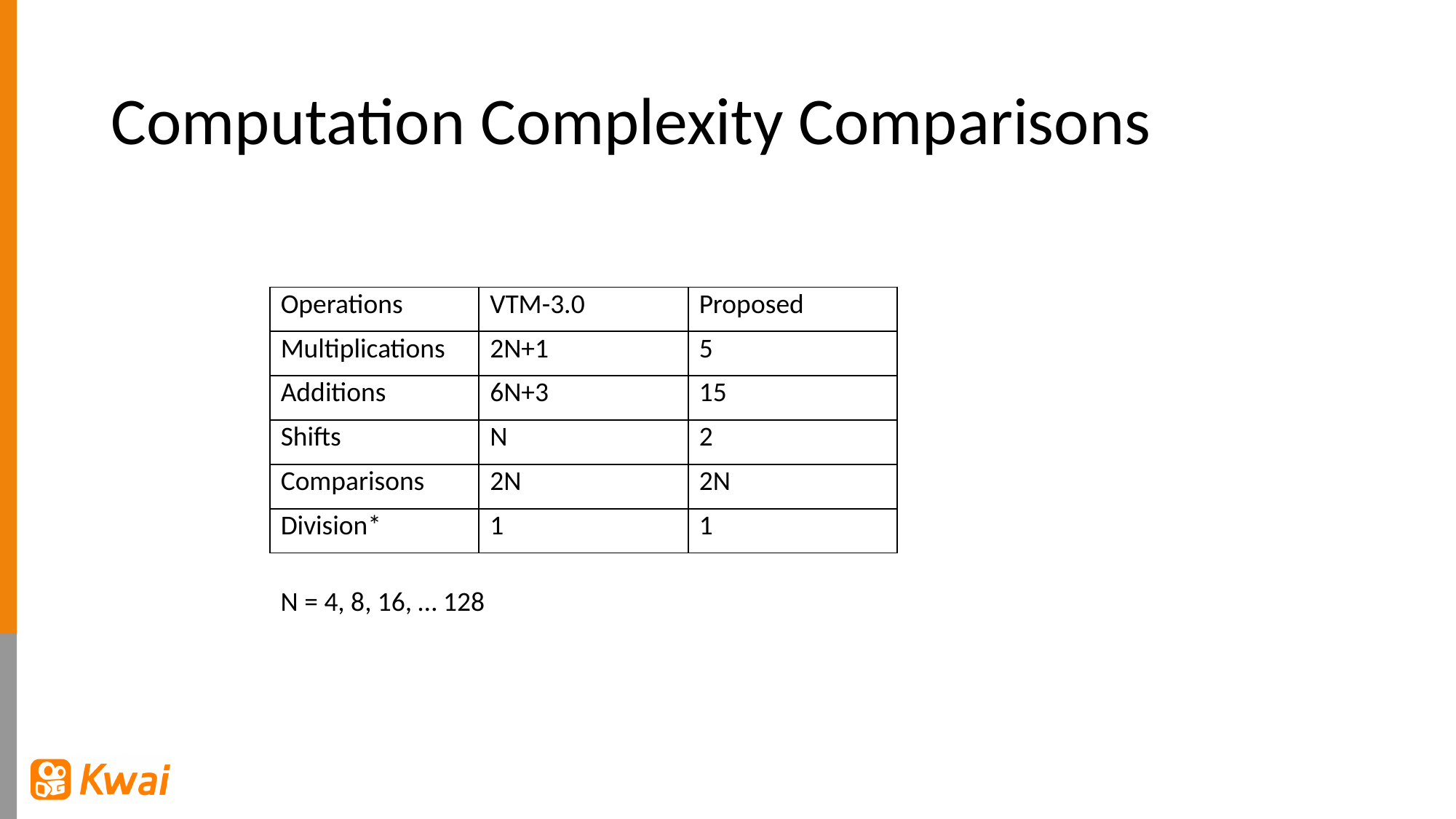

# Computation Complexity Comparisons
| Operations | VTM-3.0 | Proposed |
| --- | --- | --- |
| Multiplications | 2N+1 | 5 |
| Additions | 6N+3 | 15 |
| Shifts | N | 2 |
| Comparisons | 2N | 2N |
| Division\* | 1 | 1 |
N = 4, 8, 16, … 128